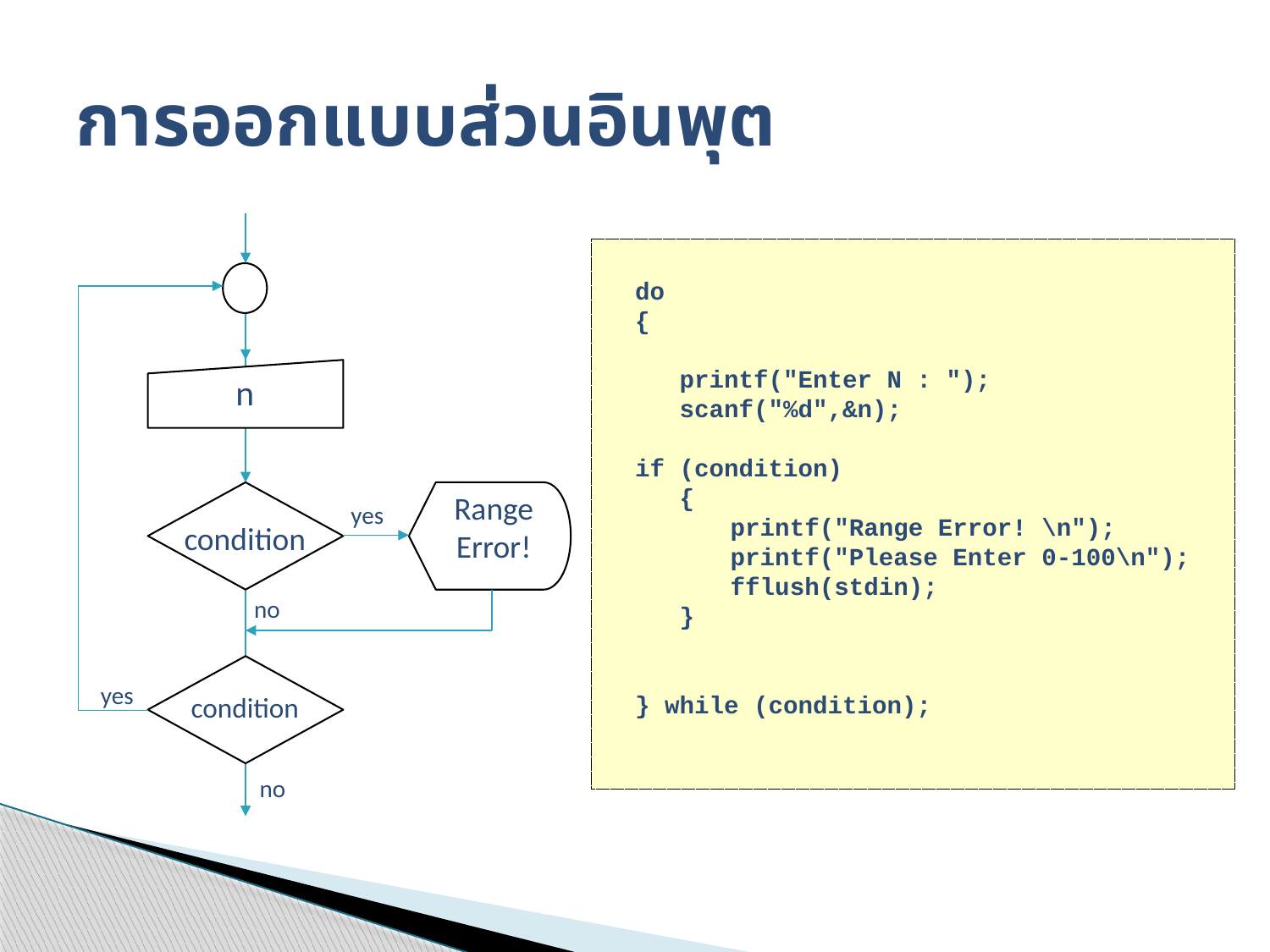

# การออกแบบส่วนอินพุต

n
Range
Error!
yes
condition
no
yes
condition
no

do
{

   printf("Enter N : ");
   scanf("%d",&n);

if (condition)
   {
	printf("Range Error! \n");
	printf("Please Enter 0-100\n");
	fflush(stdin);
   }

} while (condition);